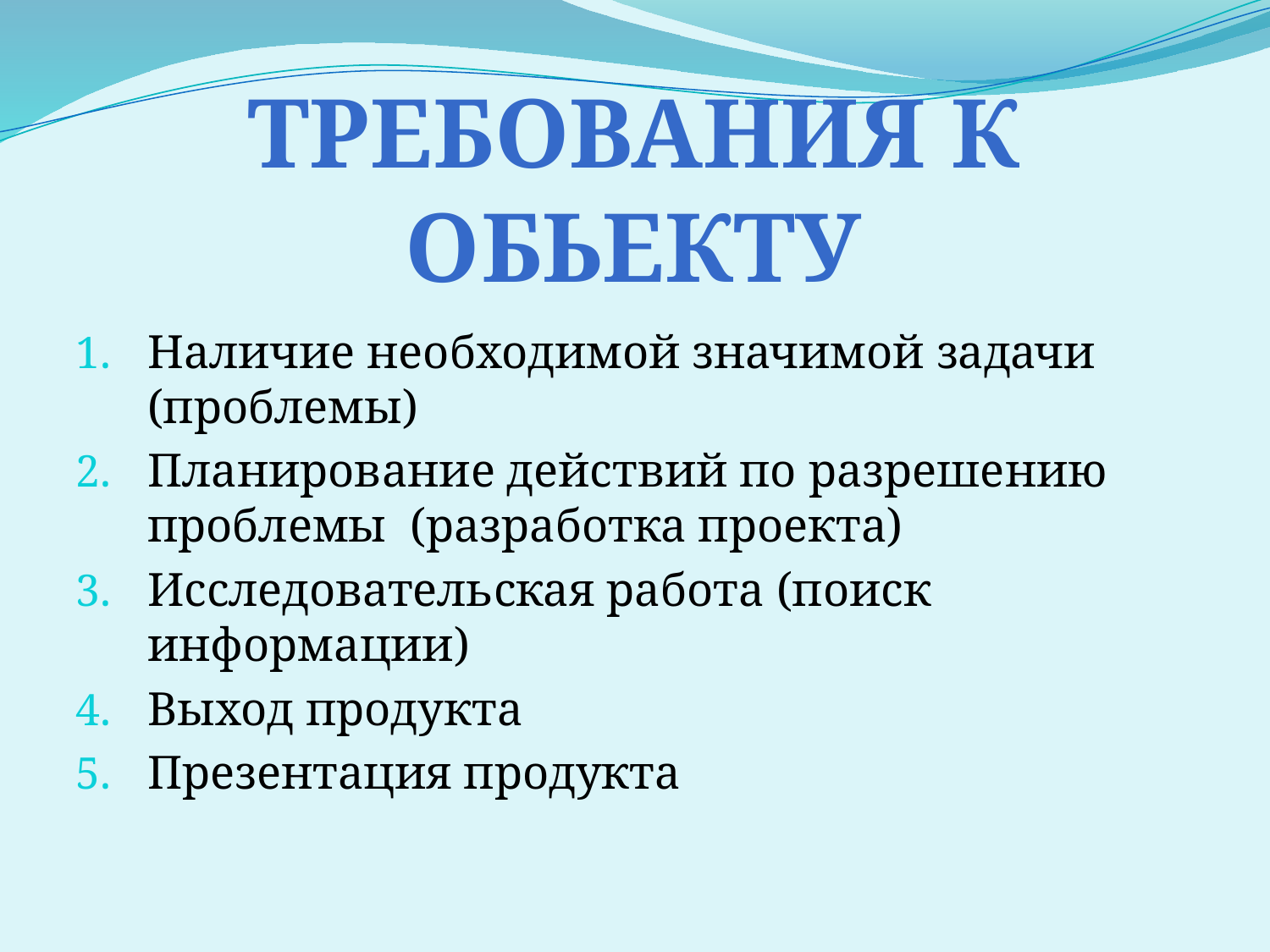

ТРЕБОВАНИЯ К ОБЬЕКТУ
#
Наличие необходимой значимой задачи (проблемы)
Планирование действий по разрешению проблемы  (разработка проекта)
Исследовательская работа (поиск информации)
Выход продукта
Презентация продукта